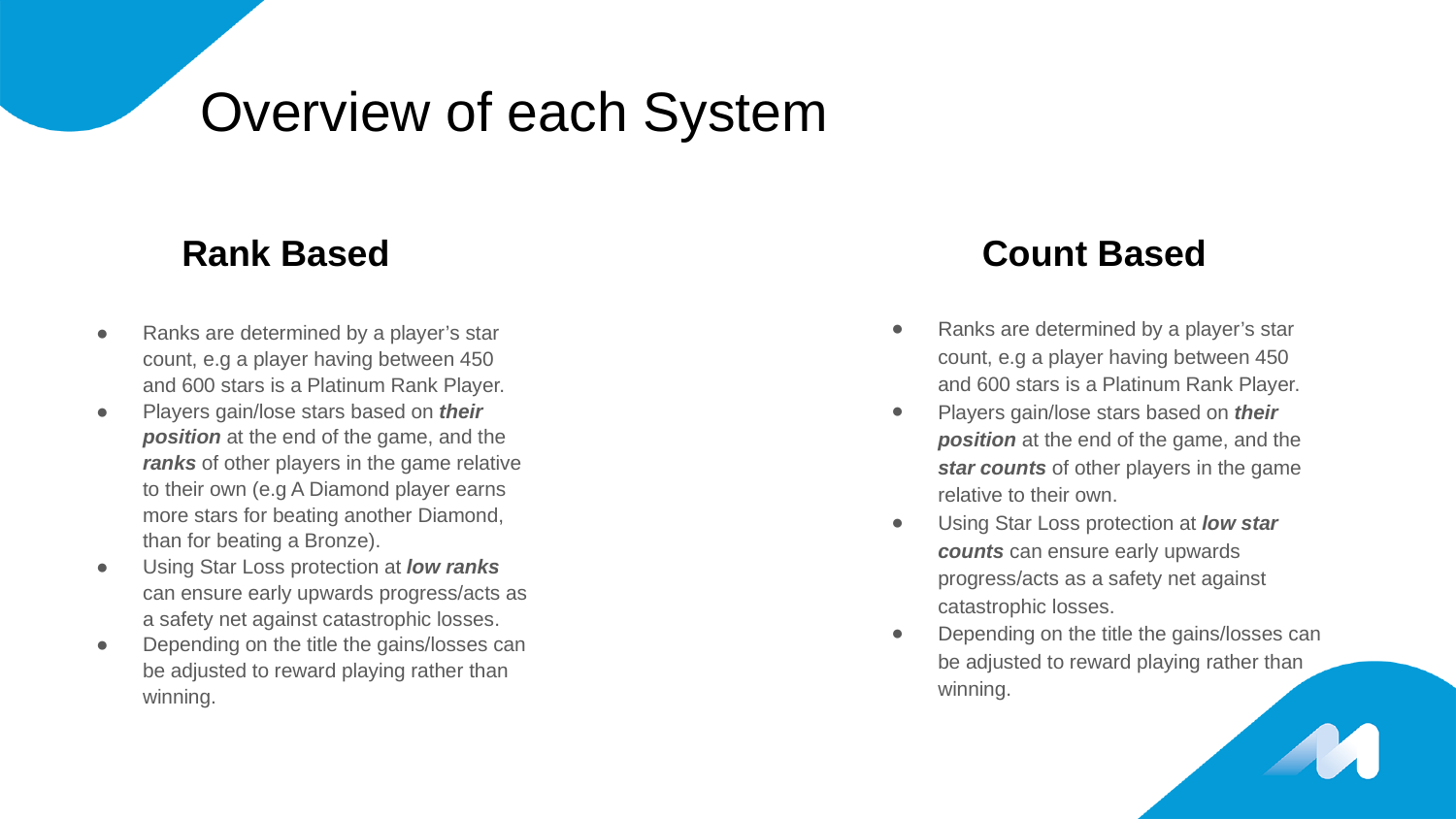

# Overview of each System
Rank Based
Count Based
Ranks are determined by a player’s star count, e.g a player having between 450 and 600 stars is a Platinum Rank Player.
Players gain/lose stars based on their position at the end of the game, and the star counts of other players in the game relative to their own.
Using Star Loss protection at low star counts can ensure early upwards progress/acts as a safety net against catastrophic losses.
Depending on the title the gains/losses can be adjusted to reward playing rather than winning.
Ranks are determined by a player’s star count, e.g a player having between 450 and 600 stars is a Platinum Rank Player.
Players gain/lose stars based on their position at the end of the game, and the ranks of other players in the game relative to their own (e.g A Diamond player earns more stars for beating another Diamond, than for beating a Bronze).
Using Star Loss protection at low ranks can ensure early upwards progress/acts as a safety net against catastrophic losses.
Depending on the title the gains/losses can be adjusted to reward playing rather than winning.